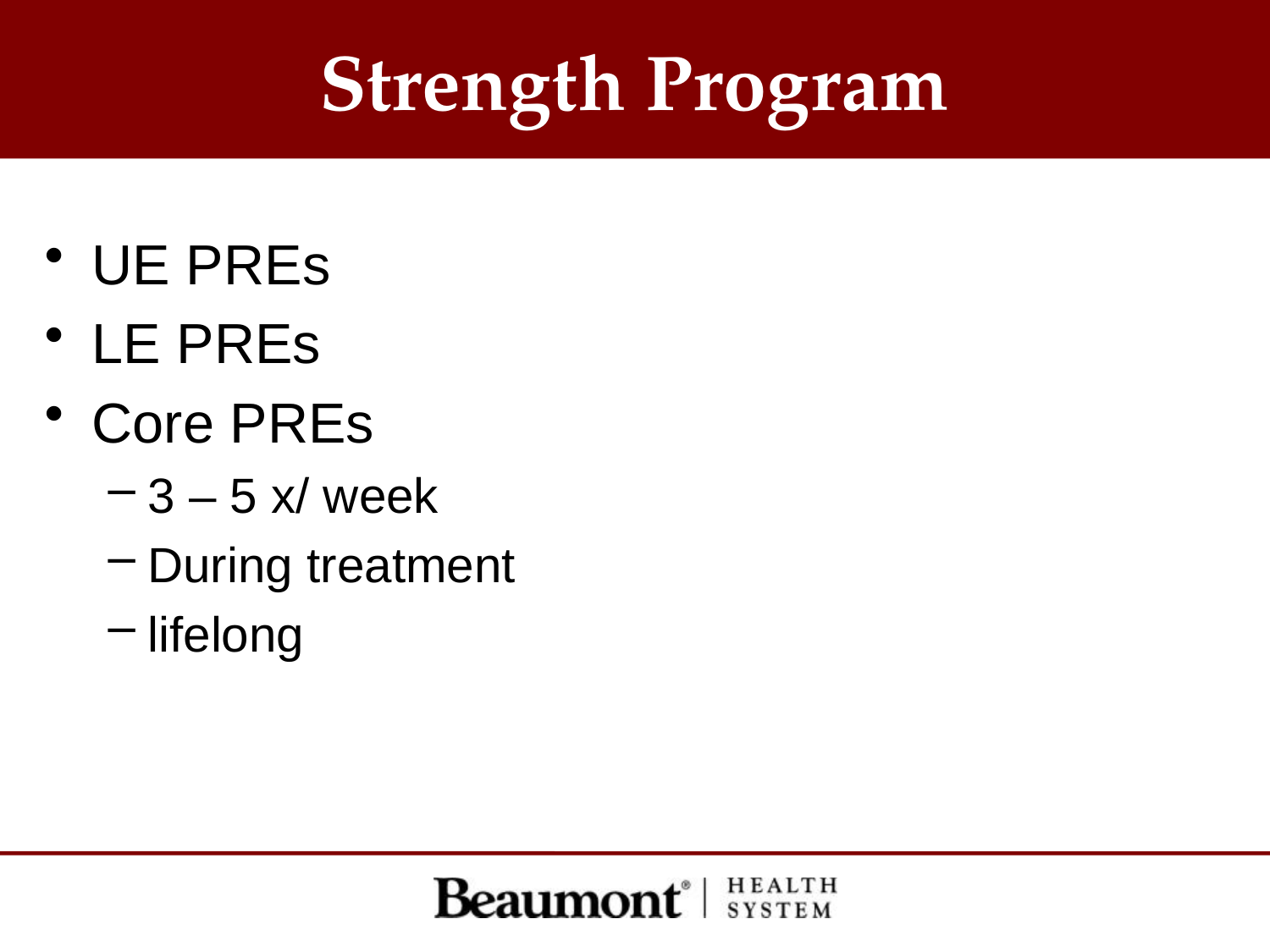

# Strength Program
UE PREs
LE PREs
Core PREs
3 – 5 x/ week
During treatment
lifelong